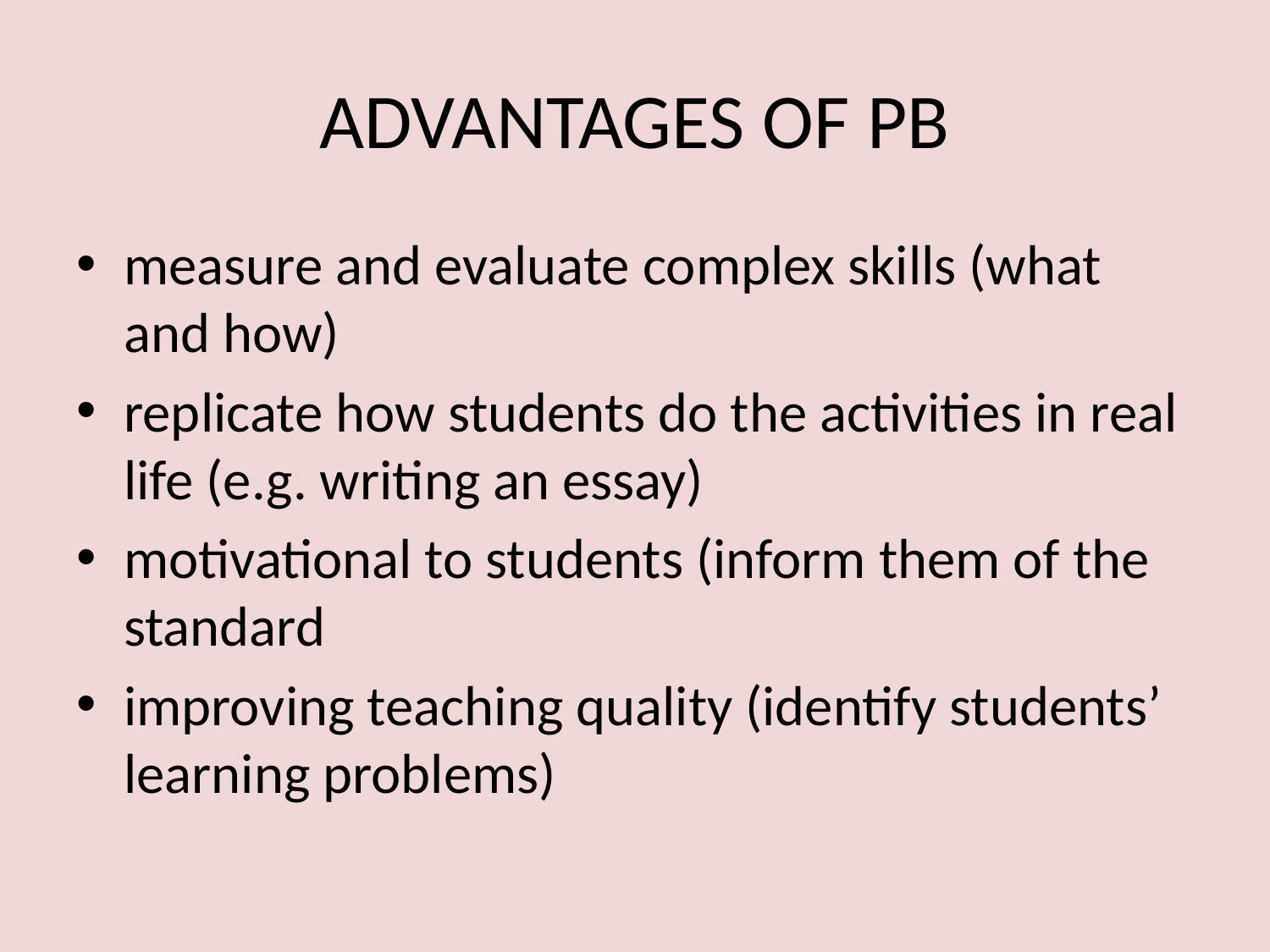

# ADVANTAGES OF PB
measure and evaluate complex skills (what and how)
replicate how students do the activities in real life (e.g. writing an essay)
motivational to students (inform them of the standard
improving teaching quality (identify students’ learning problems)